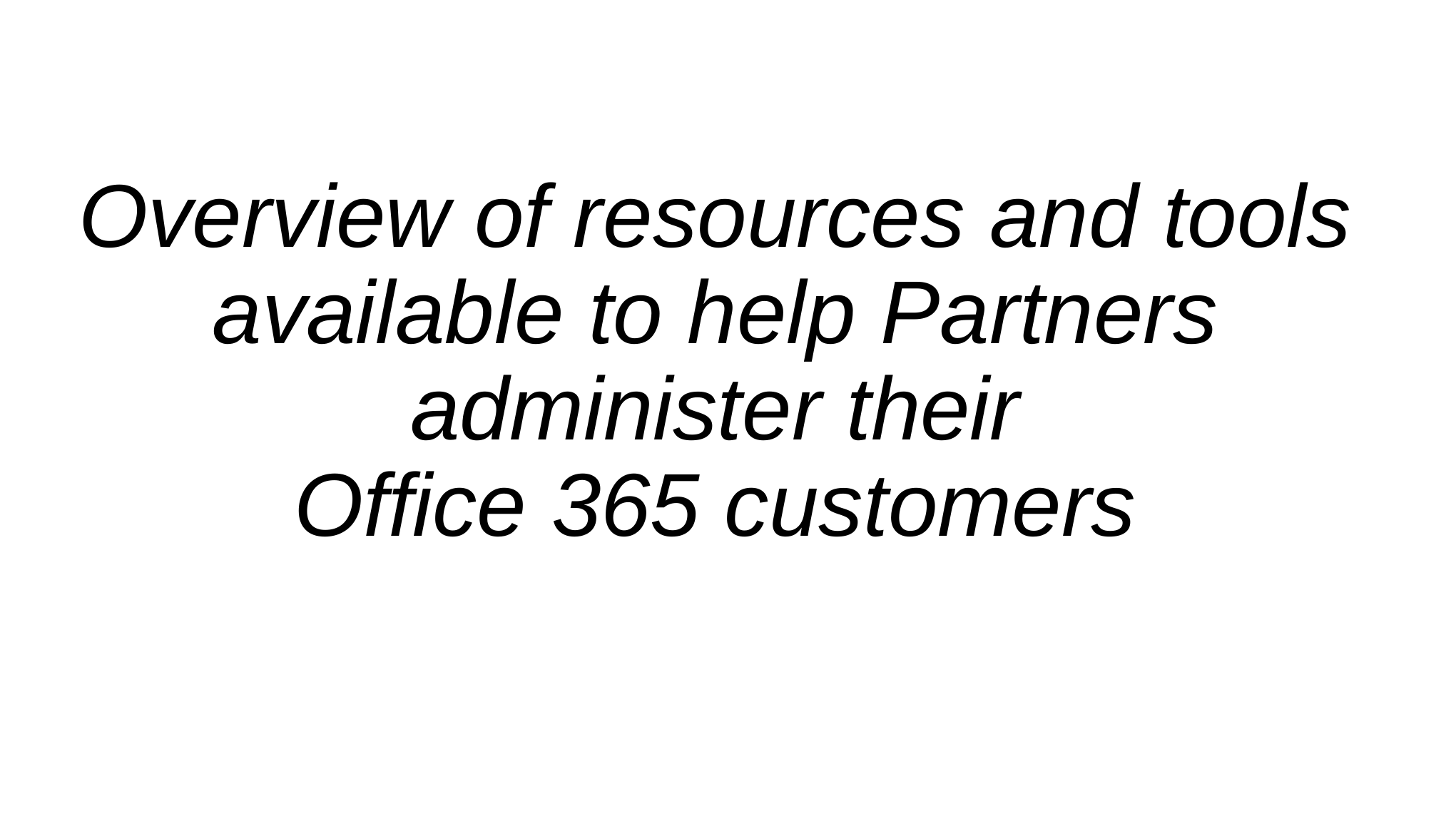

Overview of resources and tools
available to help Partners
administer their
Office 365 customers